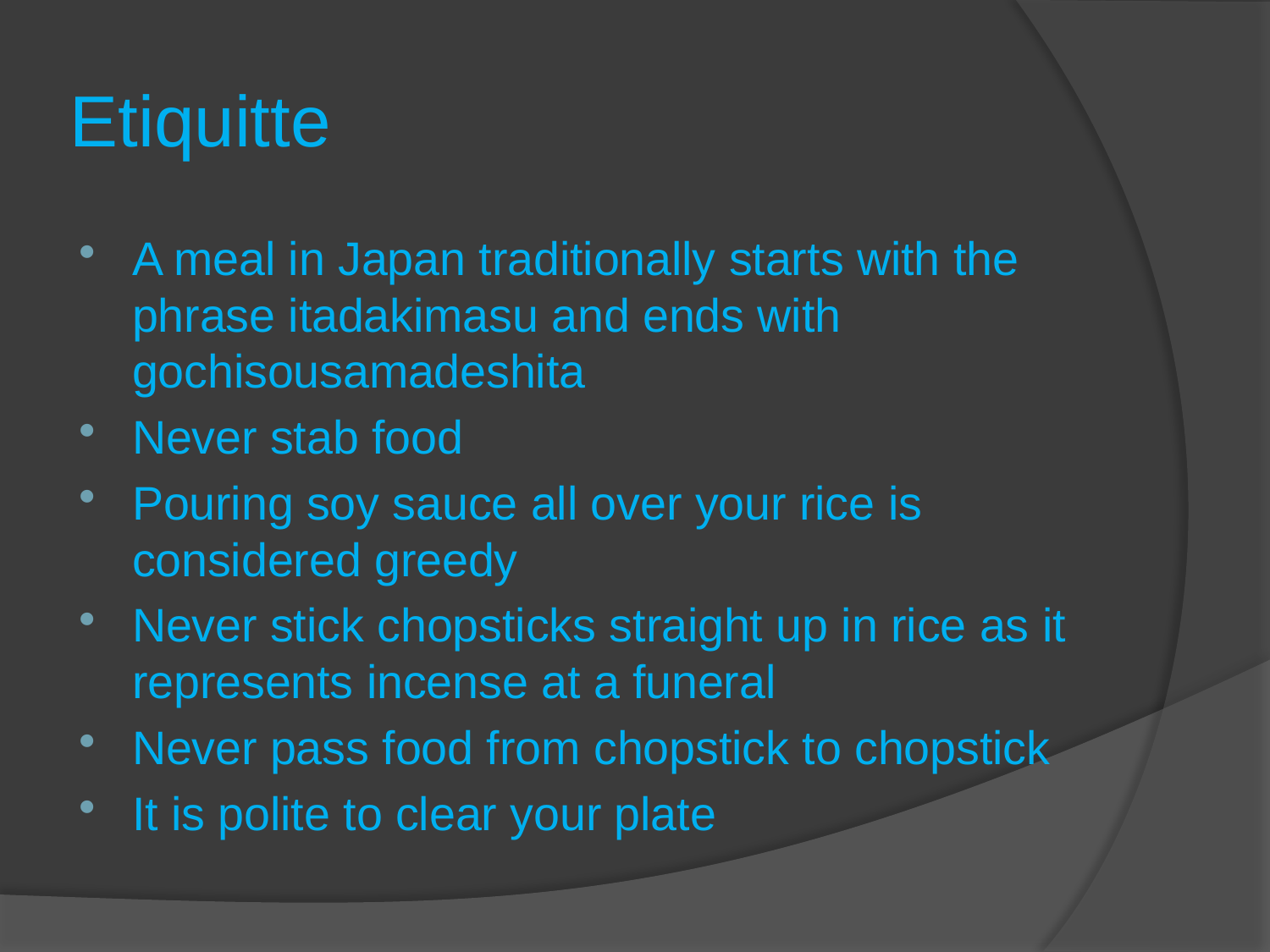

# Etiquitte
A meal in Japan traditionally starts with the phrase itadakimasu and ends with gochisousamadeshita
Never stab food
Pouring soy sauce all over your rice is considered greedy
Never stick chopsticks straight up in rice as it represents incense at a funeral
Never pass food from chopstick to chopstick
It is polite to clear your plate